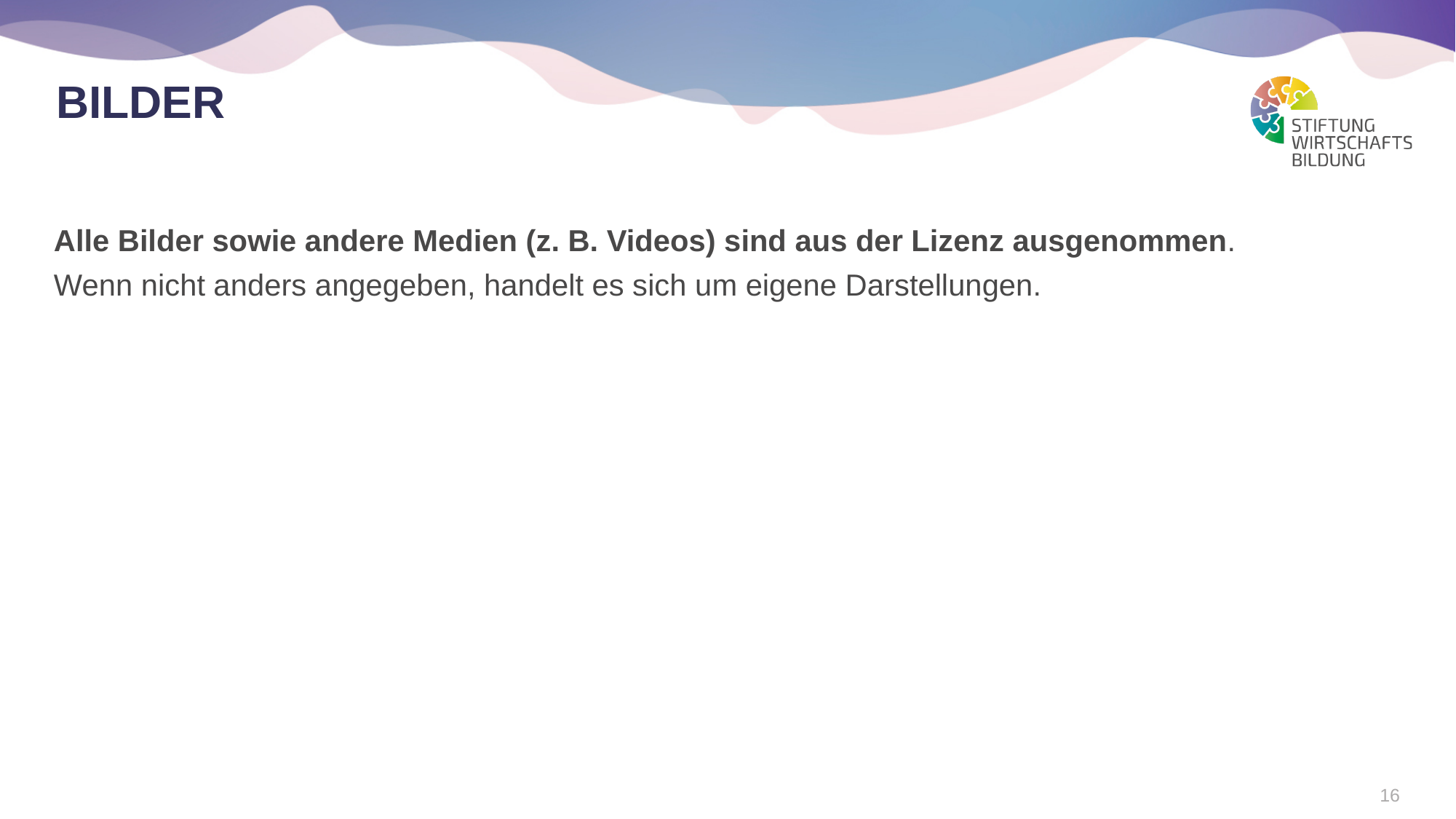

# Bilder
Alle Bilder sowie andere Medien (z. B. Videos) sind aus der Lizenz ausgenommen.
Wenn nicht anders angegeben, handelt es sich um eigene Darstellungen.

16